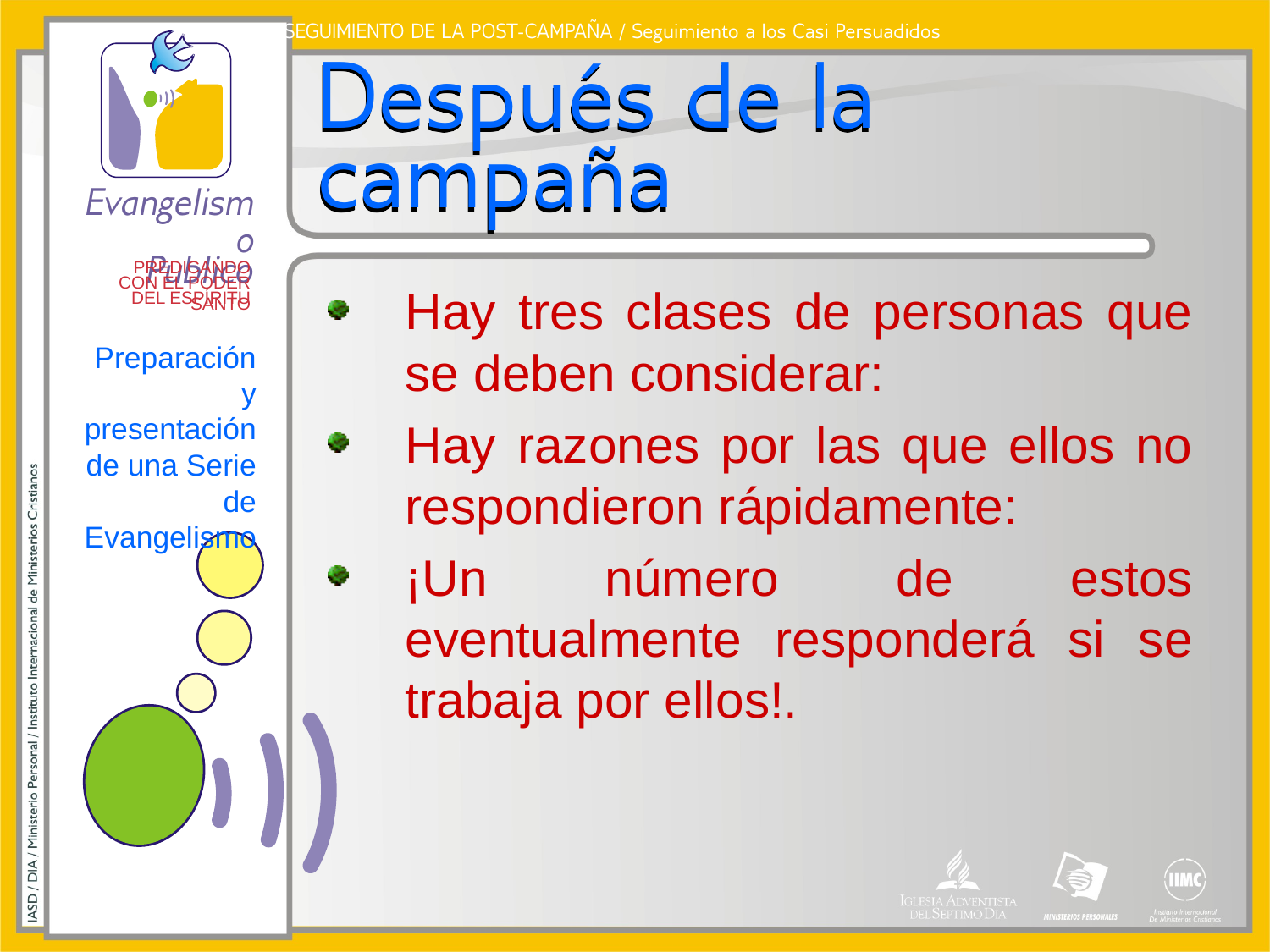

SEGUIMIENTO DE LA POST-CAMPAÑA / Seguimiento a los Casi Persuadidos
# Después de la campaña
Hay tres clases de personas que se deben considerar:
Hay razones por las que ellos no respondieron rápidamente:
¡Un número de estos eventualmente responderá si se trabaja por ellos!.